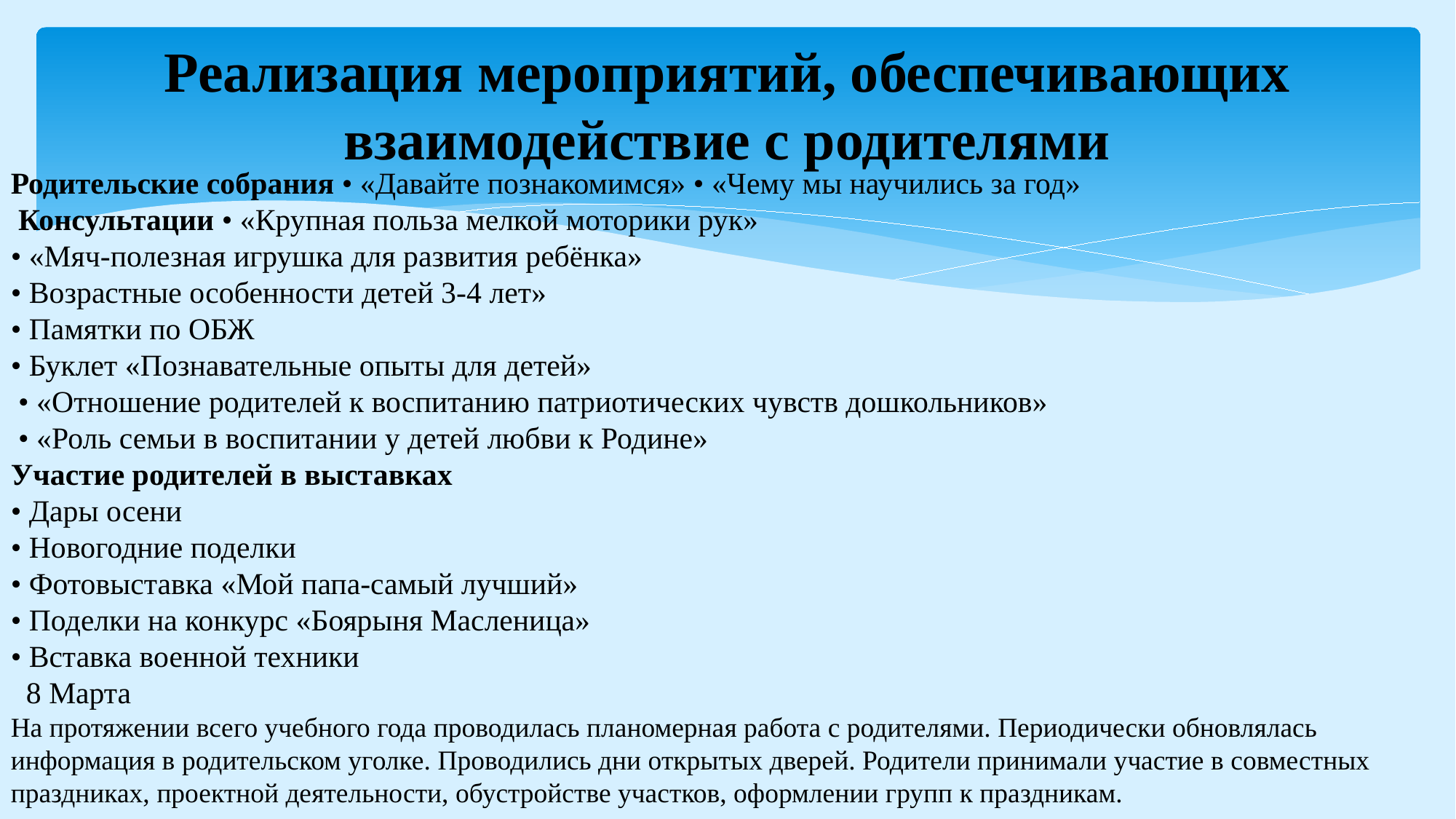

# Реализация мероприятий, обеспечивающих взаимодействие с родителями
Родительские собрания • «Давайте познакомимся» • «Чему мы научились за год»
 Консультации • «Крупная польза мелкой моторики рук»
• «Мяч-полезная игрушка для развития ребёнка»
• Возрастные особенности детей 3-4 лет»
• Памятки по ОБЖ
• Буклет «Познавательные опыты для детей»
 • «Отношение родителей к воспитанию патриотических чувств дошкольников»
 • «Роль семьи в воспитании у детей любви к Родине»
Участие родителей в выставках
• Дары осени
• Новогодние поделки
• Фотовыставка «Мой папа-самый лучший»
• Поделки на конкурс «Боярыня Масленица»
• Вставка военной техники
  8 Марта
На протяжении всего учебного года проводилась планомерная работа с родителями. Периодически обновлялась информация в родительском уголке. Проводились дни открытых дверей. Родители принимали участие в совместных праздниках, проектной деятельности, обустройстве участков, оформлении групп к праздникам.